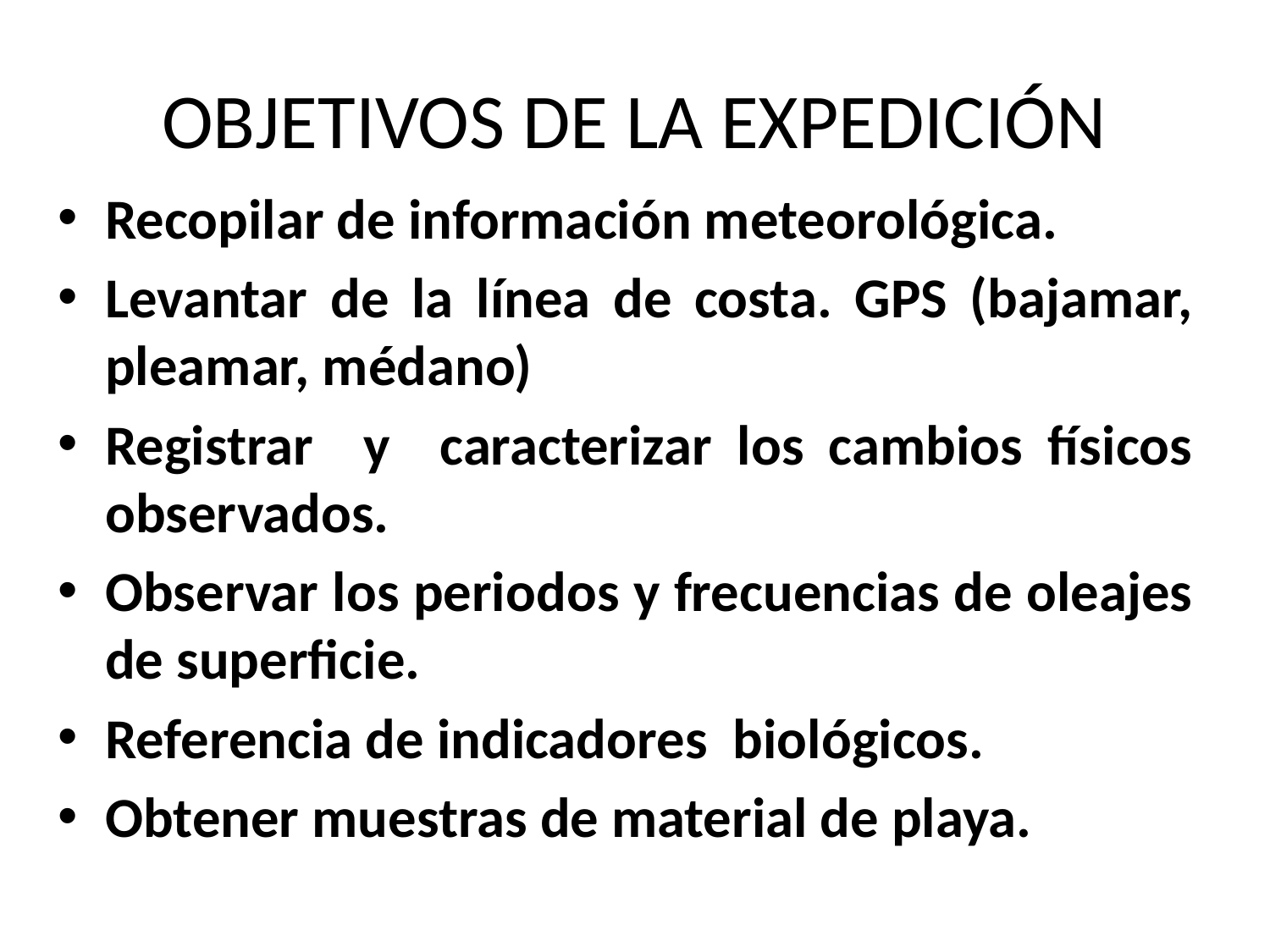

# OBJETIVOS DE LA EXPEDICIÓN
Recopilar de información meteorológica.
Levantar de la línea de costa. GPS (bajamar, pleamar, médano)
Registrar  y  caracterizar los cambios físicos observados.
Observar los periodos y frecuencias de oleajes de superficie.
Referencia de indicadores  biológicos.
Obtener muestras de material de playa.